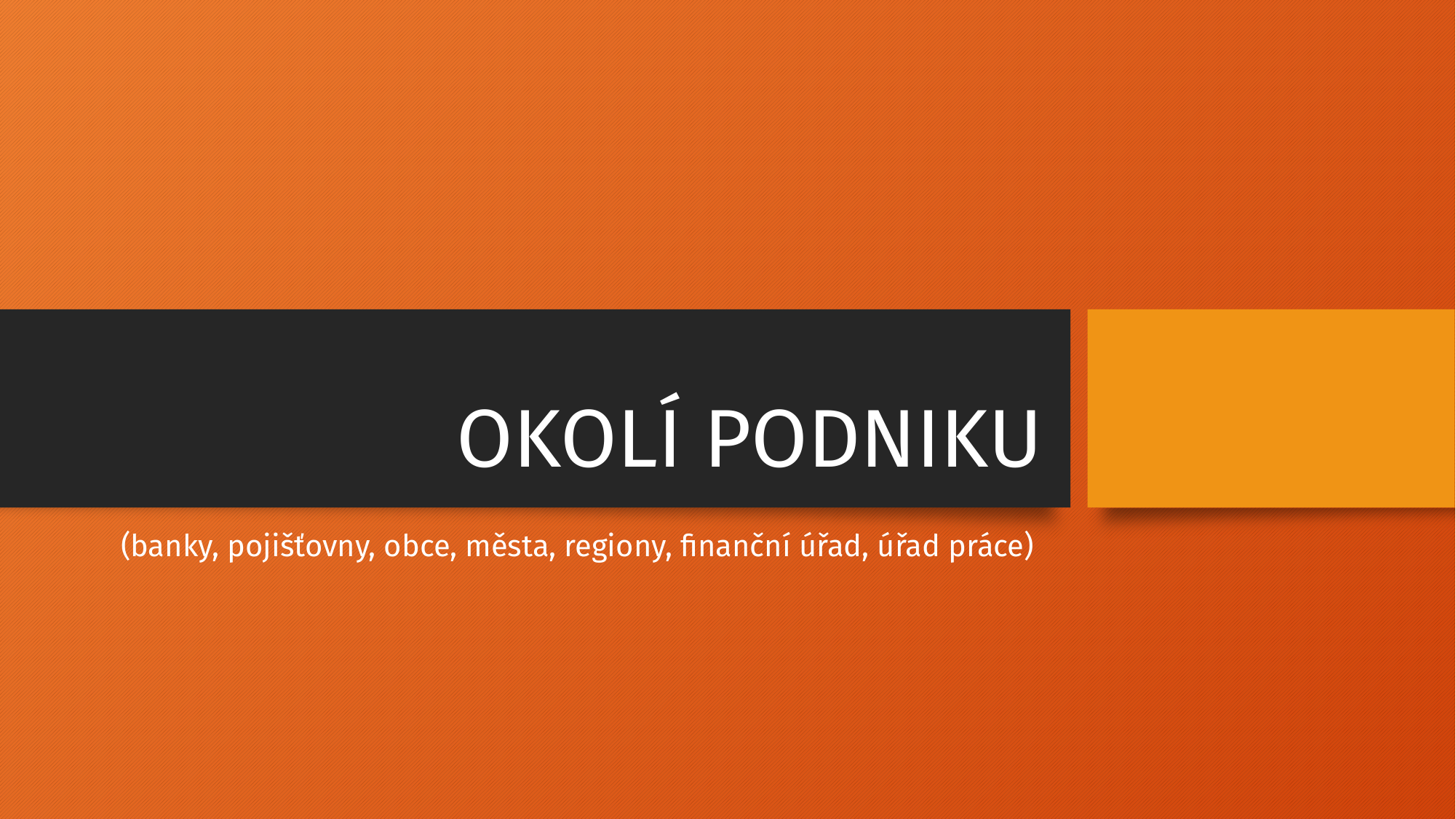

# OKOLÍ PODNIKU
(banky, pojišťovny, obce, města, regiony, finanční úřad, úřad práce)